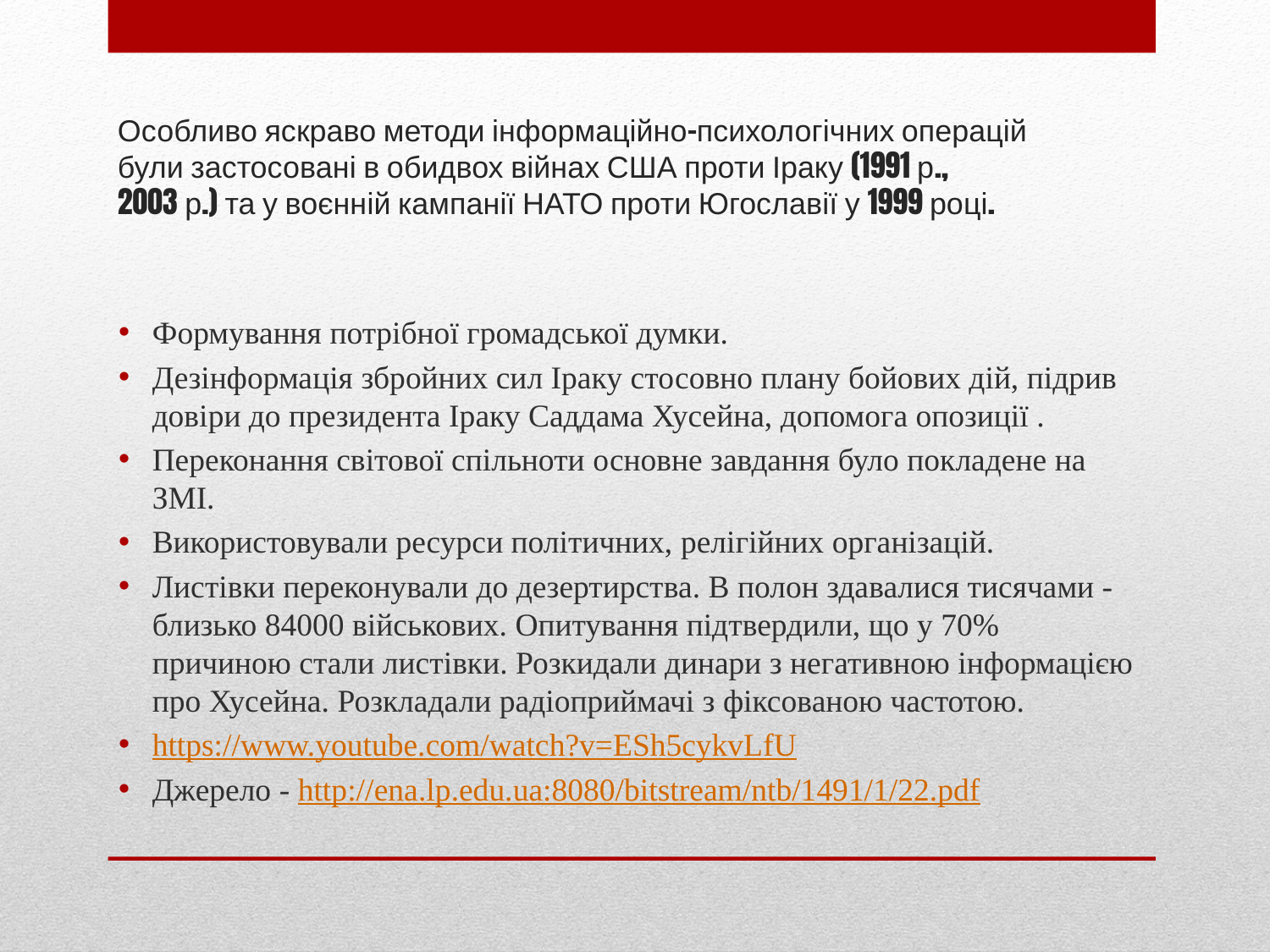

# Особливо яскраво методи інформаційно-психологічних операцій були застосовані в обидвох війнах США проти Іраку (1991 р., 2003 р.) та у воєнній кампанії НАТО проти Югославії у 1999 році.
Формування потрібної громадської думки.
Дезінформація збройних сил Іраку стосовно плану бойових дій, підрив довіри до президента Іраку Саддама Хусейна, допомога опозиції .
Переконання світової спільноти основне завдання було покладене на ЗМІ.
Використовували ресурси політичних, релігійних організацій.
Листівки переконували до дезертирства. В полон здавалися тисячами - близько 84000 військових. Опитування підтвердили, що у 70% причиною стали листівки. Розкидали динари з негативною інформацією про Хусейна. Розкладали радіоприймачі з фіксованою частотою.
https://www.youtube.com/watch?v=ESh5cykvLfU
Джерело - http://ena.lp.edu.ua:8080/bitstream/ntb/1491/1/22.pdf